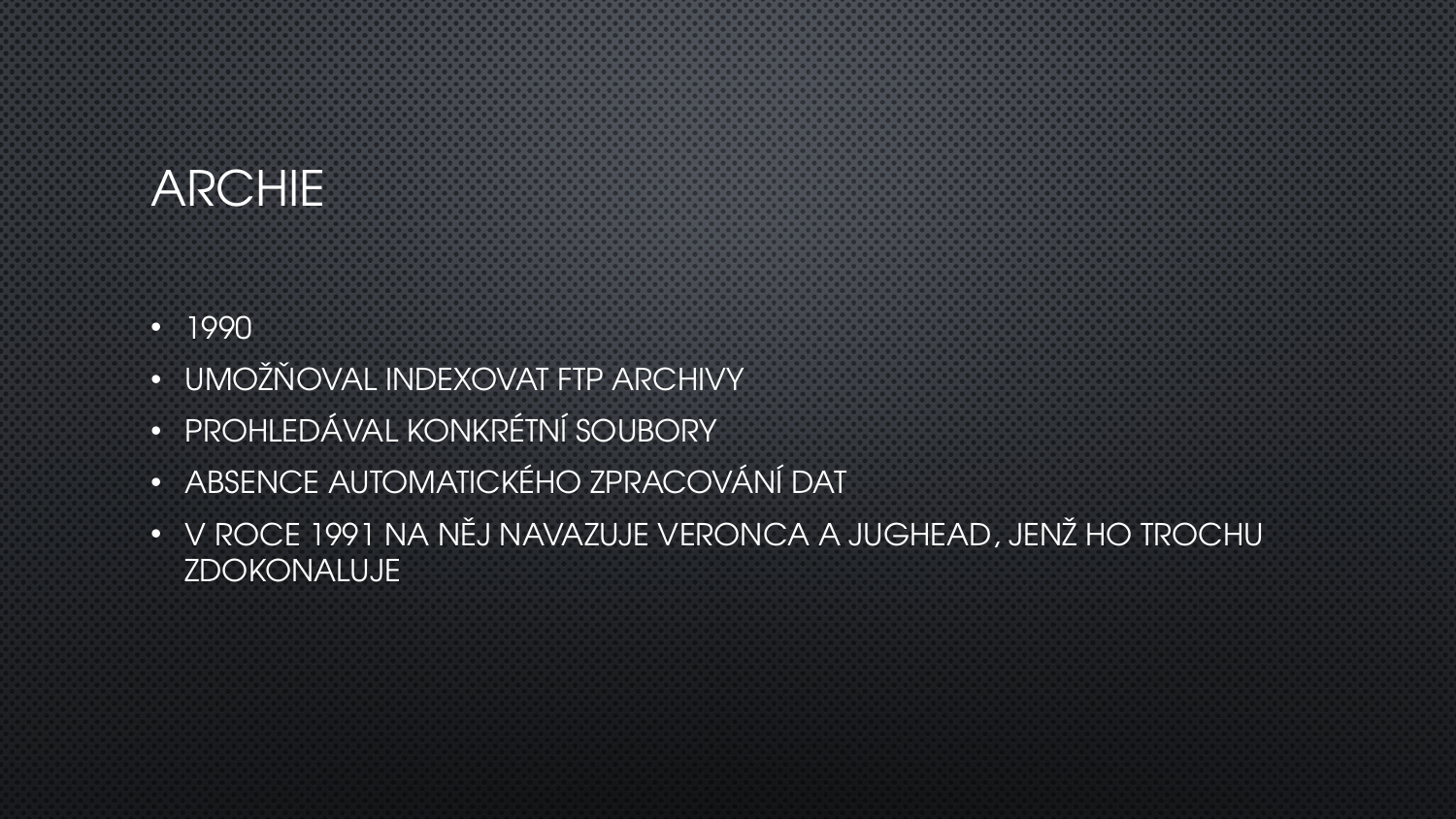

# Archie
1990
Umožňoval indexovat FTP archivy
Prohledával konkrétní soubory
Absence automatického zpracování dat
V roce 1991 na něj navazuje Veronca a Jughead, jenž ho trochu zdokonaluje